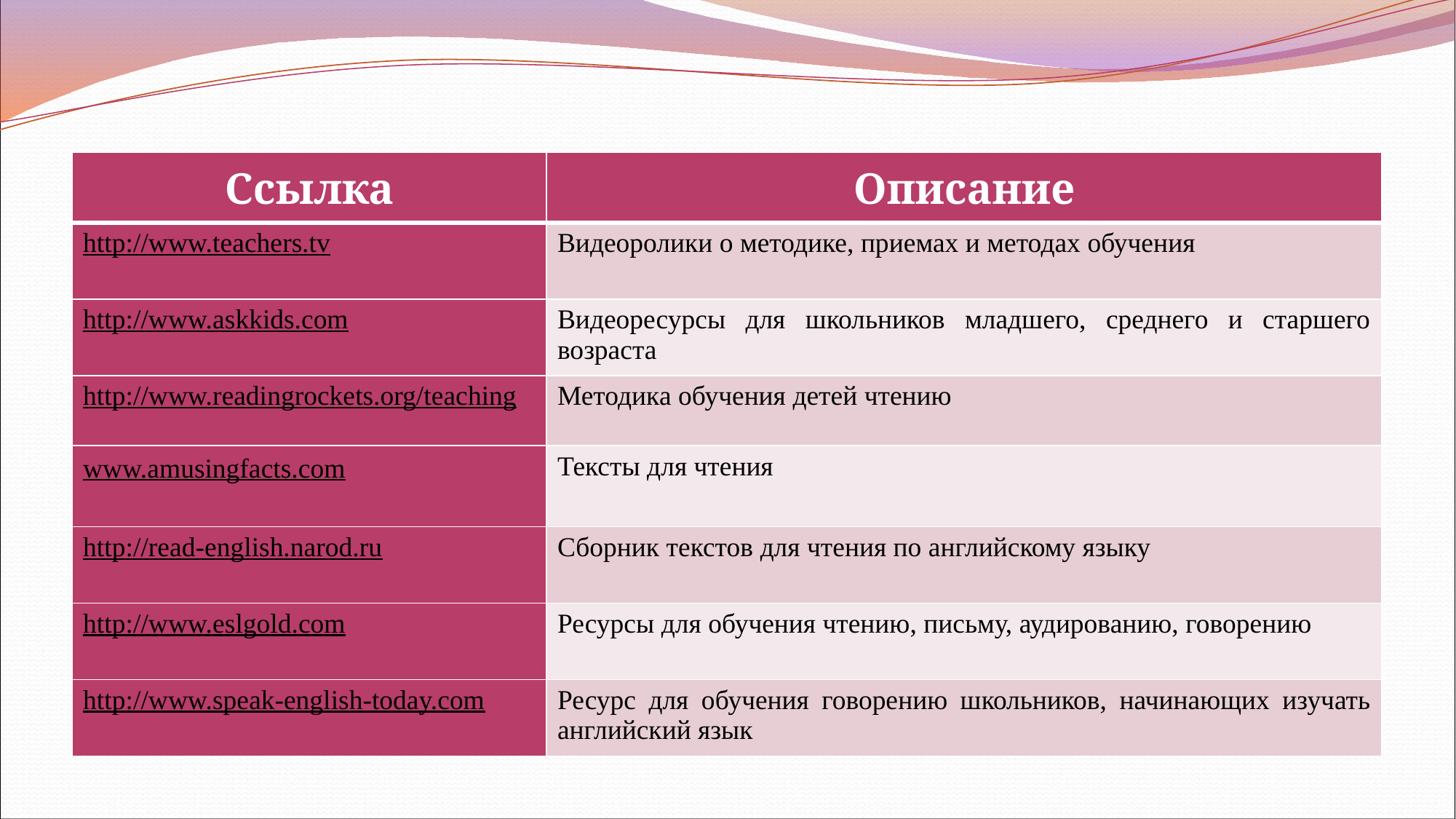

#
| Ссылка | Описание |
| --- | --- |
| http://www.teachers.tv | Видеоролики о методике, приемах и методах обучения |
| http://www.askkids.com | Видеоресурсы для школьников младшего, среднего и старшего возраста |
| http://www.readingrockets.org/teaching | Методика обучения детей чтению |
| www.amusingfacts.com | Тексты для чтения |
| http://read-english.narod.ru | Сборник текстов для чтения по английскому языку |
| http://www.eslgold.com | Ресурсы для обучения чтению, письму, аудированию, говорению |
| http://www.speak-english-today.com | Ресурс для обучения говорению школьников, начинающих изучать английский язык |